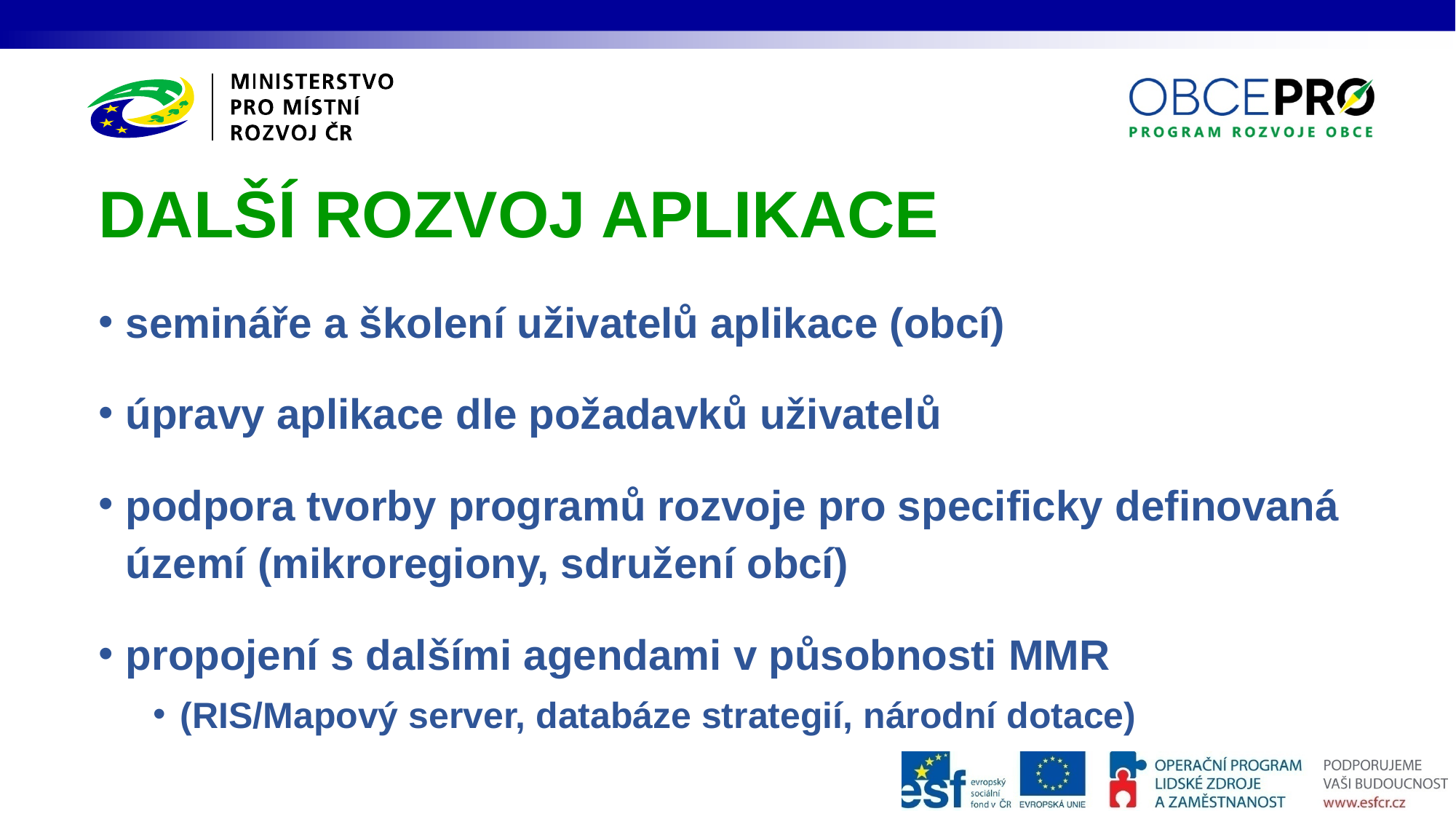

# DALŠÍ ROZVOJ APLIKACE
semináře a školení uživatelů aplikace (obcí)
úpravy aplikace dle požadavků uživatelů
podpora tvorby programů rozvoje pro specificky definovaná území (mikroregiony, sdružení obcí)
propojení s dalšími agendami v působnosti MMR
(RIS/Mapový server, databáze strategií, národní dotace)